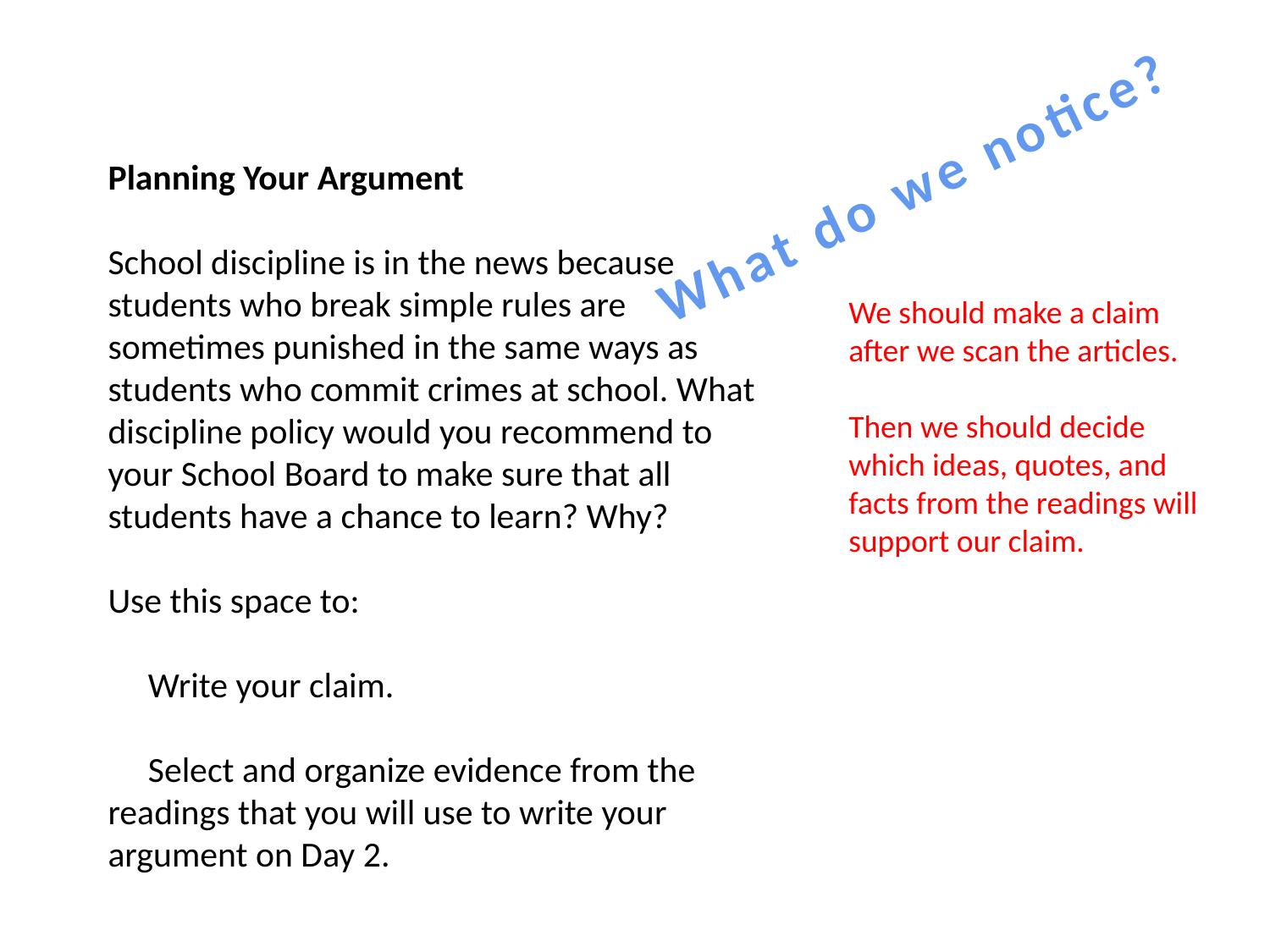

What do we notice?
We should make a claim after we scan the articles.

Then we should decide which ideas, quotes, and facts from the readings will support our claim.
# Planning Your Argument School discipline is in the news because students who break simple rules are sometimes punished in the same ways as students who commit crimes at school. What discipline policy would you recommend to your School Board to make sure that all students have a chance to learn? Why?   Use this space to: Write your claim. Select and organize evidence from the readings that you will use to write your argument on Day 2.